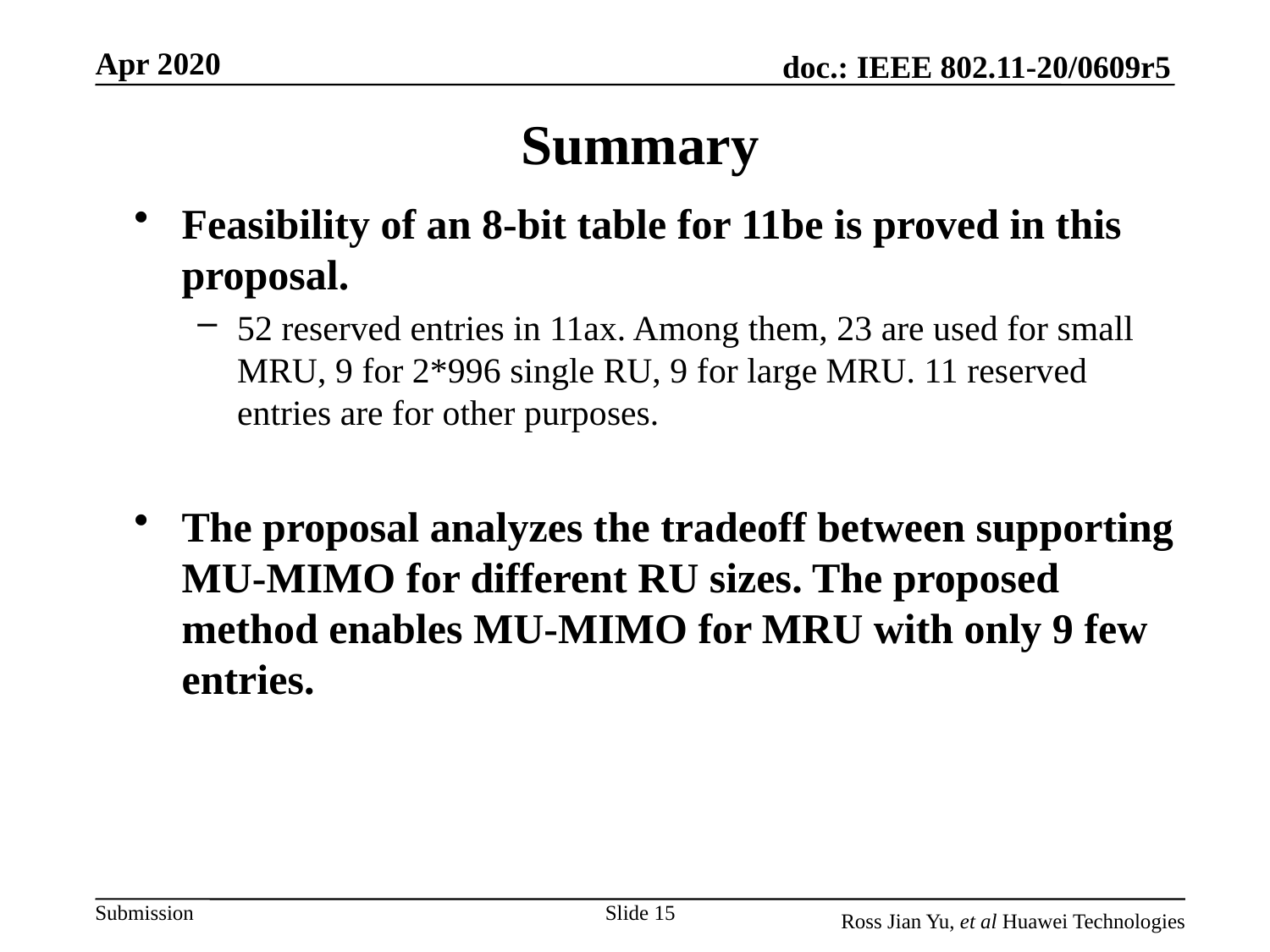

Summary
Feasibility of an 8-bit table for 11be is proved in this proposal.
52 reserved entries in 11ax. Among them, 23 are used for small MRU, 9 for 2*996 single RU, 9 for large MRU. 11 reserved entries are for other purposes.

The proposal analyzes the tradeoff between supporting MU-MIMO for different RU sizes. The proposed method enables MU-MIMO for MRU with only 9 few entries.

Slide 15